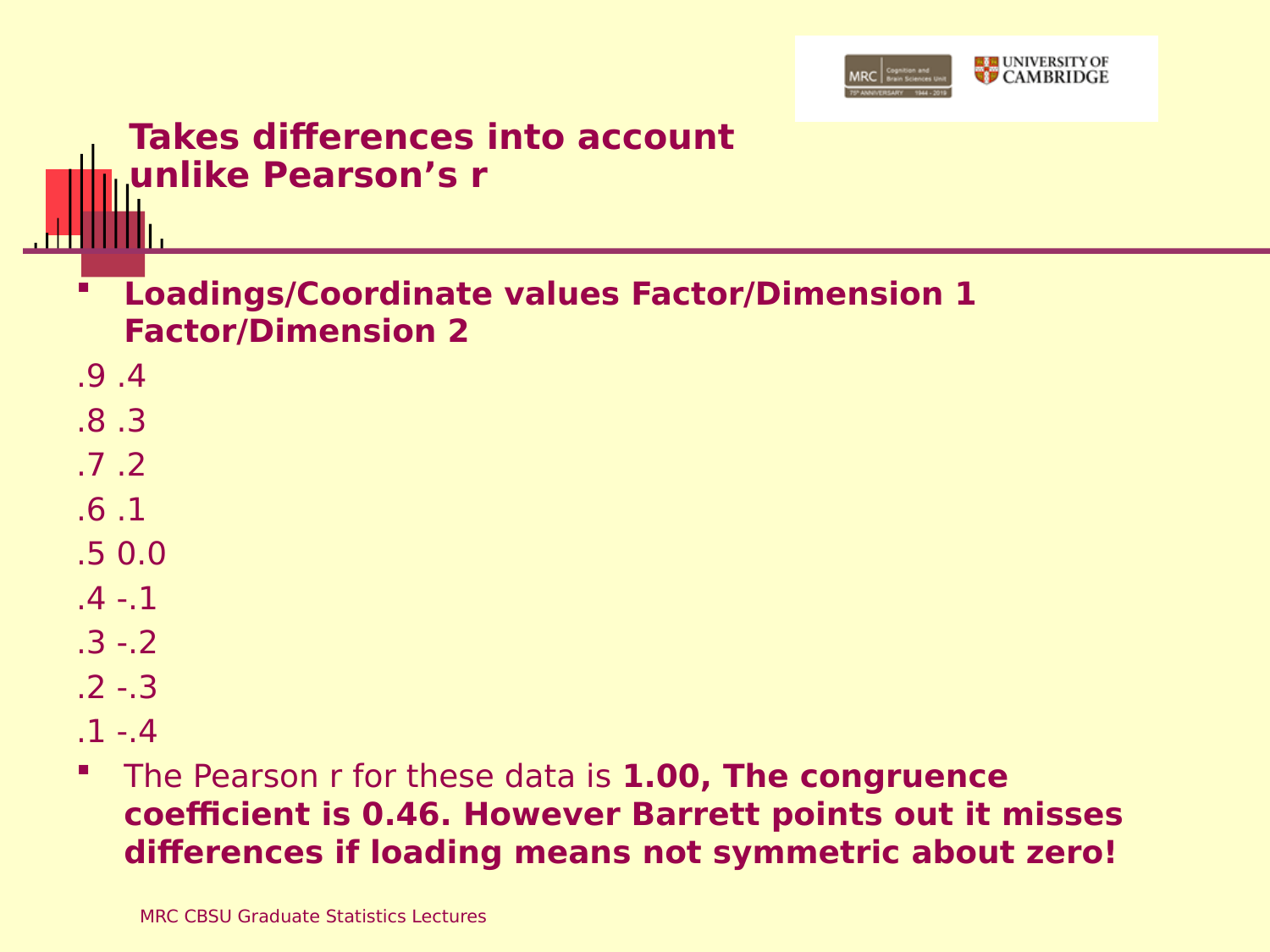

# Takes differences into account unlike Pearson’s r

Loadings/Coordinate values Factor/Dimension 1 Factor/Dimension 2
.9 .4
.8 .3
.7 .2
.6 .1
.5 0.0
.4 -.1
.3 -.2
.2 -.3
.1 -.4
The Pearson r for these data is 1.00, The congruence coefficient is 0.46. However Barrett points out it misses differences if loading means not symmetric about zero!
MRC CBSU Graduate Statistics Lectures